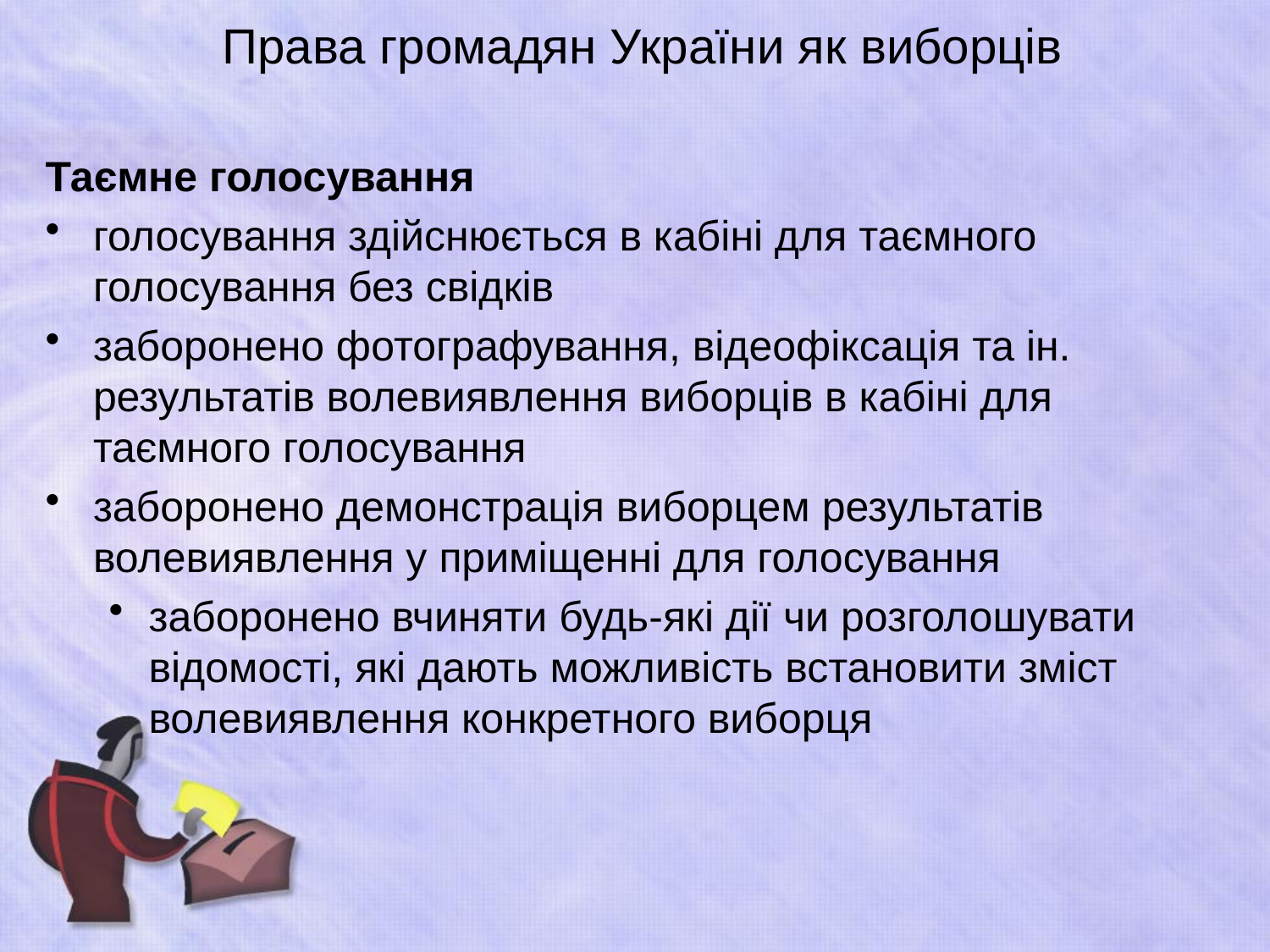

# Права громадян України як виборців
Таємне голосування
голосування здійснюється в кабіні для таємного голосування без свідків
заборонено фотографування, відеофіксація та ін. результатів волевиявлення виборців в кабіні для таємного голосування
заборонено демонстрація виборцем результатів волевиявлення у приміщенні для голосування
заборонено вчиняти будь-які дії чи розголошувати відомості, які дають можливість встановити зміст волевиявлення конкретного виборця